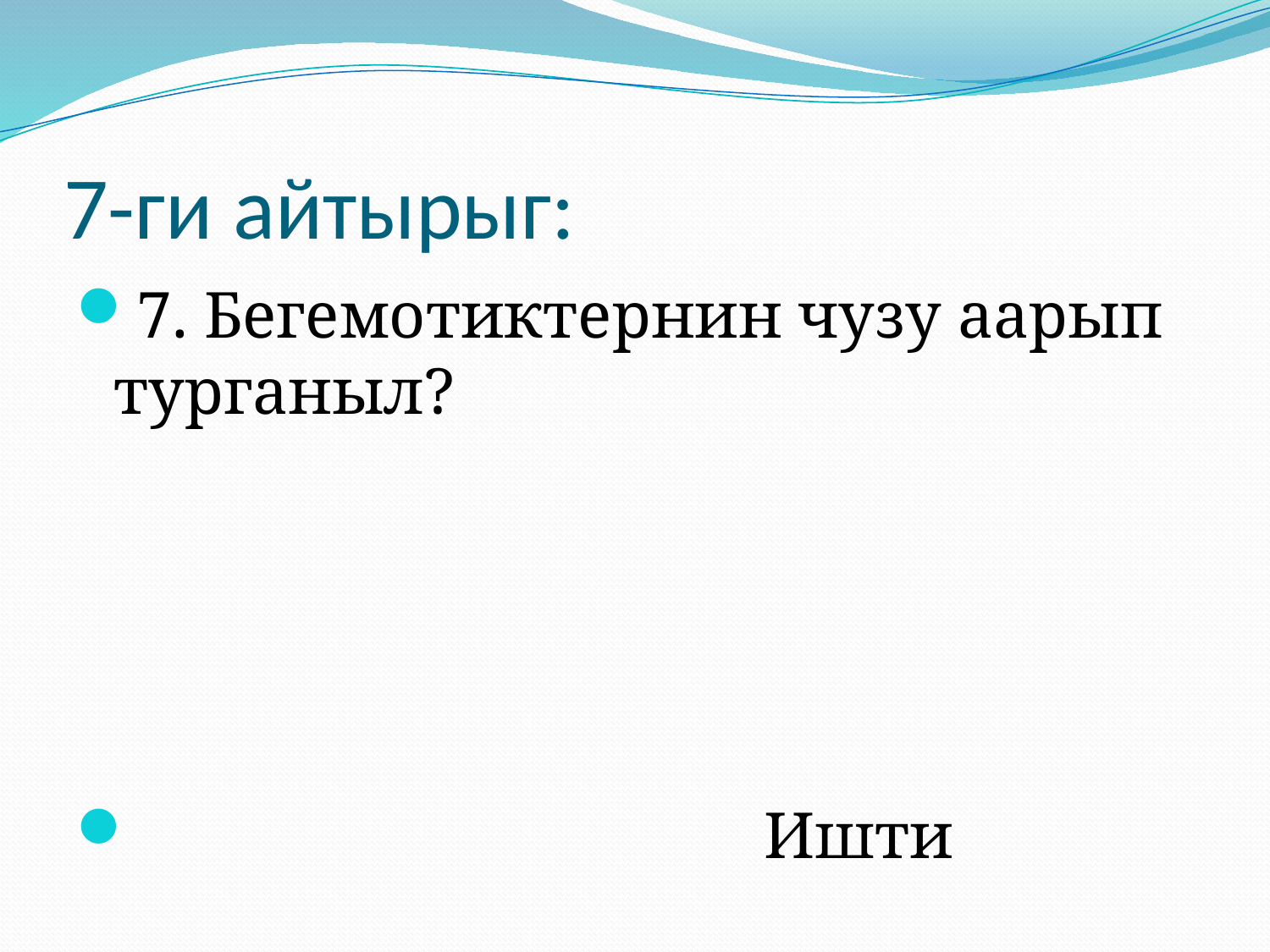

# 7-ги айтырыг:
7. Бегемотиктернин чузу аарып турганыл?

                                      Ишти